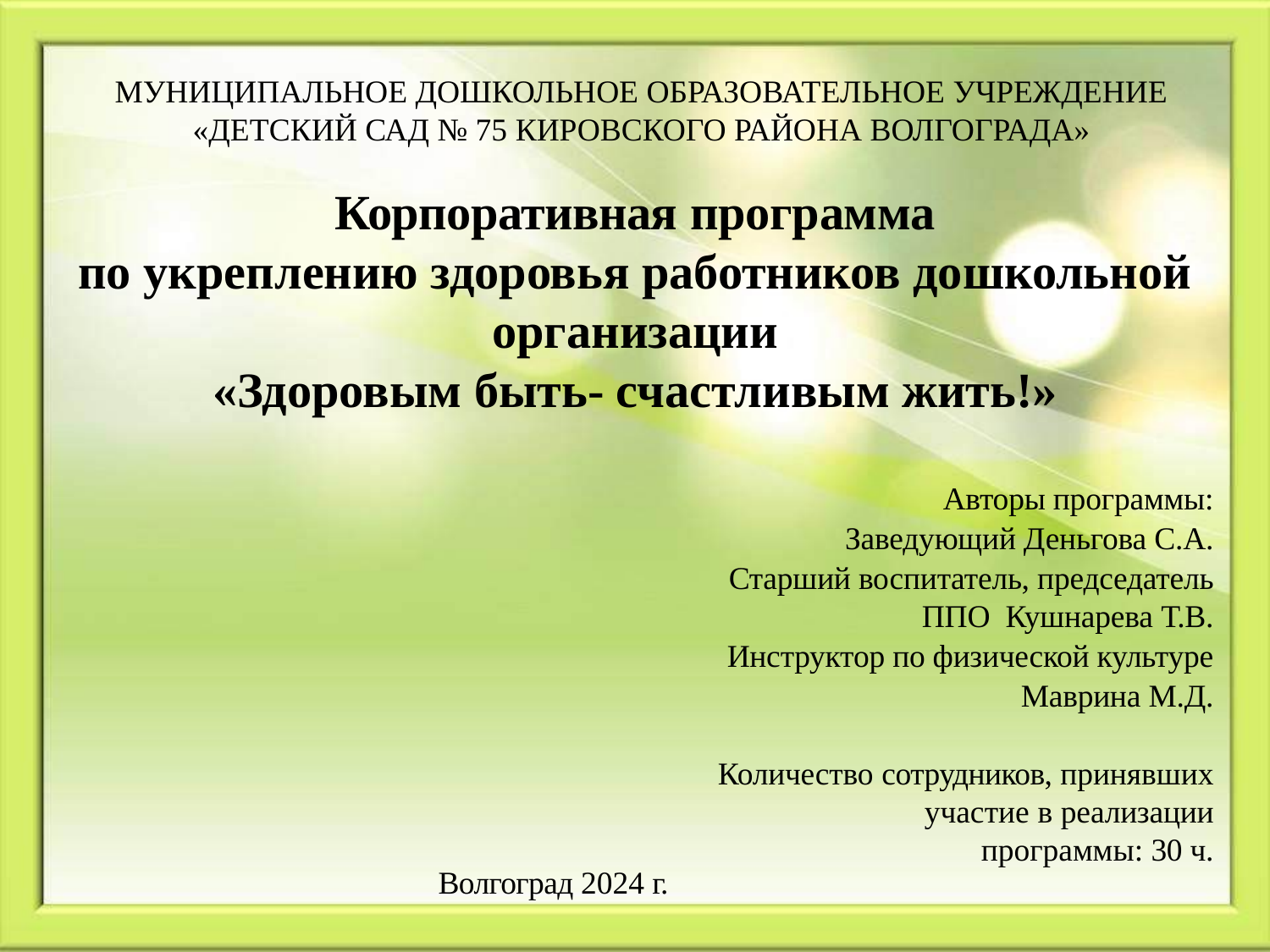

# МУНИЦИПАЛЬНОЕ ДОШКОЛЬНОЕ ОБРАЗОВАТЕЛЬНОЕ УЧРЕЖДЕНИЕ «ДЕТСКИЙ САД № 75 КИРОВСКОГО РАЙОНА ВОЛГОГРАДА»
Корпоративная программа
по укреплению здоровья работников дошкольной организации
«Здоровым быть- счастливым жить!»
Авторы программы:
Заведующий Деньгова С.А.
Старший воспитатель, председатель ППО  Кушнарева Т.В.
Инструктор по физической культуре
Маврина М.Д.
Количество сотрудников, принявших участие в реализации
программы: 30 ч.
Волгоград 2024 г.